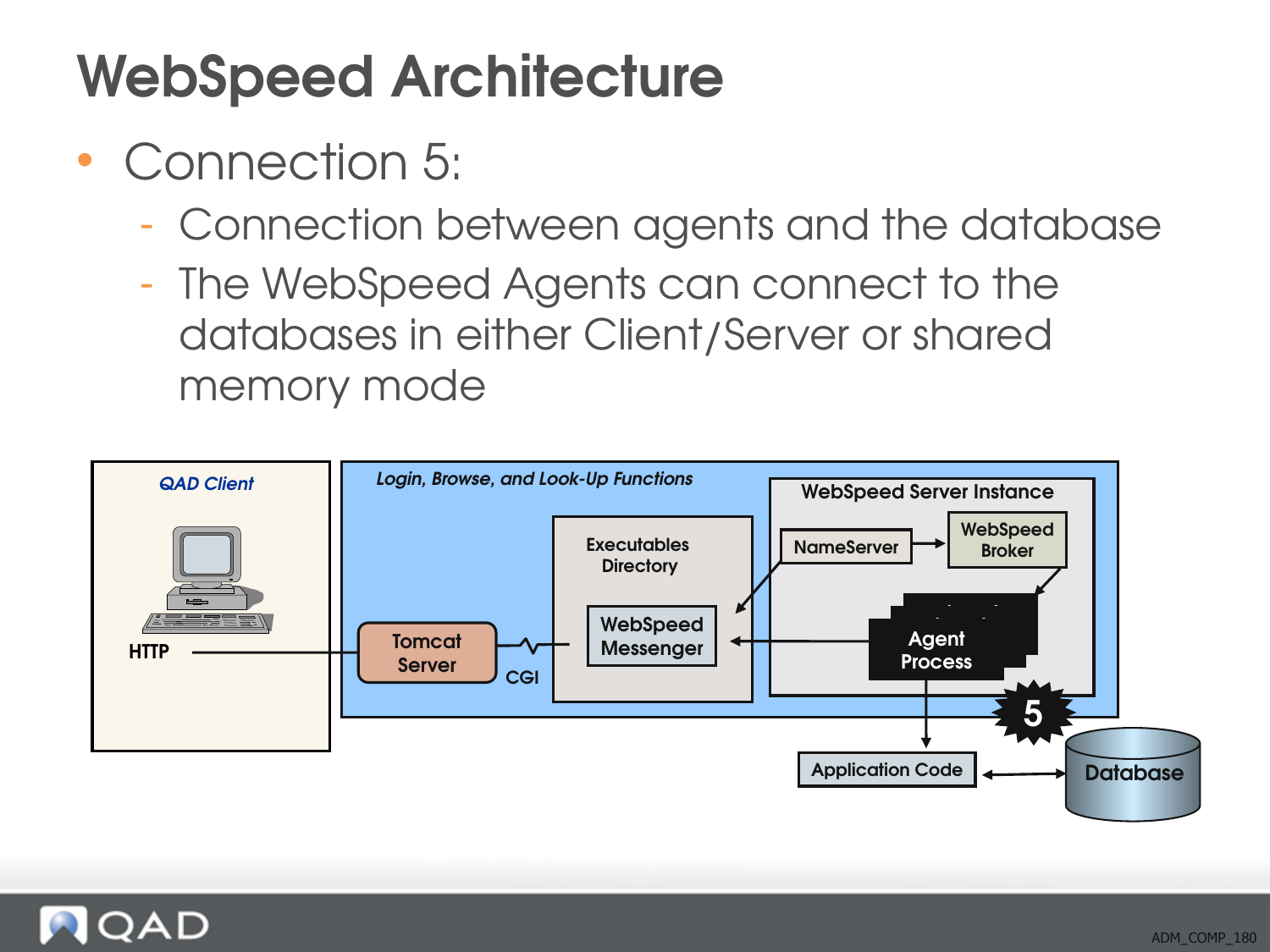

# WebSpeed Architecture
Connection 5:
Connection between agents and the database
The WebSpeed Agents can connect to the databases in either Client/Server or shared memory mode

 Login, Browse, and Look-Up Functions

QAD Client
WebSpeed Server Instance

WebSpeed
Broker

Executables
Directory

NameServer

Agent
Process
WebSpeed
Messenger
Agent
Process
Agent
Process
Tomcat
Server

HTTP

CGI
5

Database
Application Code

ADM_COMP_180